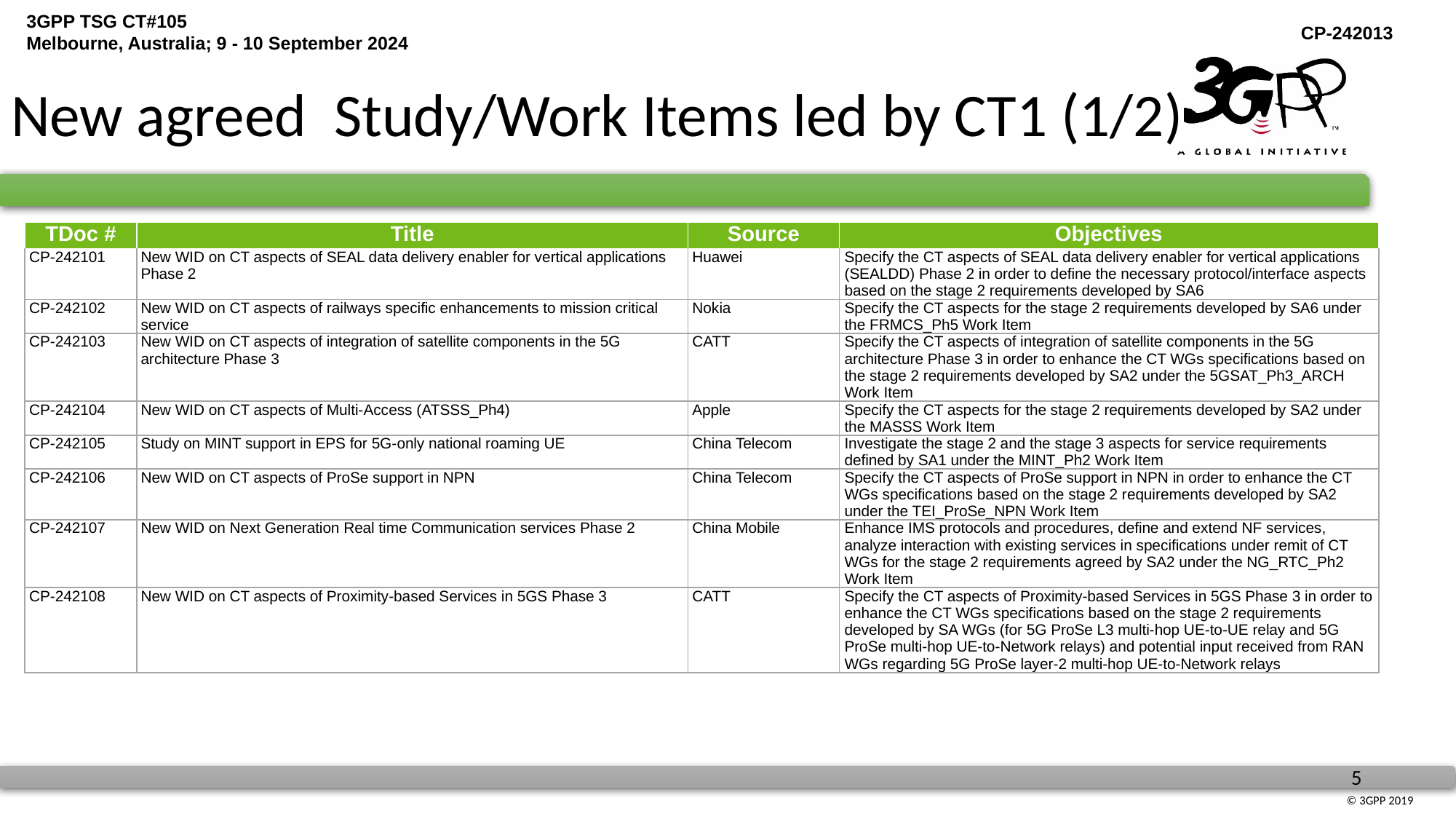

# New agreed  Study/Work Items led by CT1 (1/2)
| TDoc # | Title | Source | Objectives |
| --- | --- | --- | --- |
| CP-242101 | New WID on CT aspects of SEAL data delivery enabler for vertical applications Phase 2 | Huawei | Specify the CT aspects of SEAL data delivery enabler for vertical applications (SEALDD) Phase 2 in order to define the necessary protocol/interface aspects based on the stage 2 requirements developed by SA6 |
| CP-242102 | New WID on CT aspects of railways specific enhancements to mission critical service | Nokia | Specify the CT aspects for the stage 2 requirements developed by SA6 under the FRMCS\_Ph5 Work Item |
| CP-242103 | New WID on CT aspects of integration of satellite components in the 5G architecture Phase 3 | CATT | Specify the CT aspects of integration of satellite components in the 5G architecture Phase 3 in order to enhance the CT WGs specifications based on the stage 2 requirements developed by SA2 under the 5GSAT\_Ph3\_ARCH Work Item |
| CP-242104 | New WID on CT aspects of Multi-Access (ATSSS\_Ph4) | Apple | Specify the CT aspects for the stage 2 requirements developed by SA2 under the MASSS Work Item |
| CP-242105 | Study on MINT support in EPS for 5G-only national roaming UE | China Telecom | Investigate the stage 2 and the stage 3 aspects for service requirements defined by SA1 under the MINT\_Ph2 Work Item |
| CP-242106 | New WID on CT aspects of ProSe support in NPN | China Telecom | Specify the CT aspects of ProSe support in NPN in order to enhance the CT WGs specifications based on the stage 2 requirements developed by SA2 under the TEI\_ProSe\_NPN Work Item |
| CP-242107 | New WID on Next Generation Real time Communication services Phase 2 | China Mobile | Enhance IMS protocols and procedures, define and extend NF services, analyze interaction with existing services in specifications under remit of CT WGs for the stage 2 requirements agreed by SA2 under the NG\_RTC\_Ph2 Work Item |
| CP-242108 | New WID on CT aspects of Proximity-based Services in 5GS Phase 3 | CATT | Specify the CT aspects of Proximity-based Services in 5GS Phase 3 in order to enhance the CT WGs specifications based on the stage 2 requirements developed by SA WGs (for 5G ProSe L3 multi-hop UE-to-UE relay and 5G ProSe multi-hop UE-to-Network relays) and potential input received from RAN WGs regarding 5G ProSe layer-2 multi-hop UE-to-Network relays |